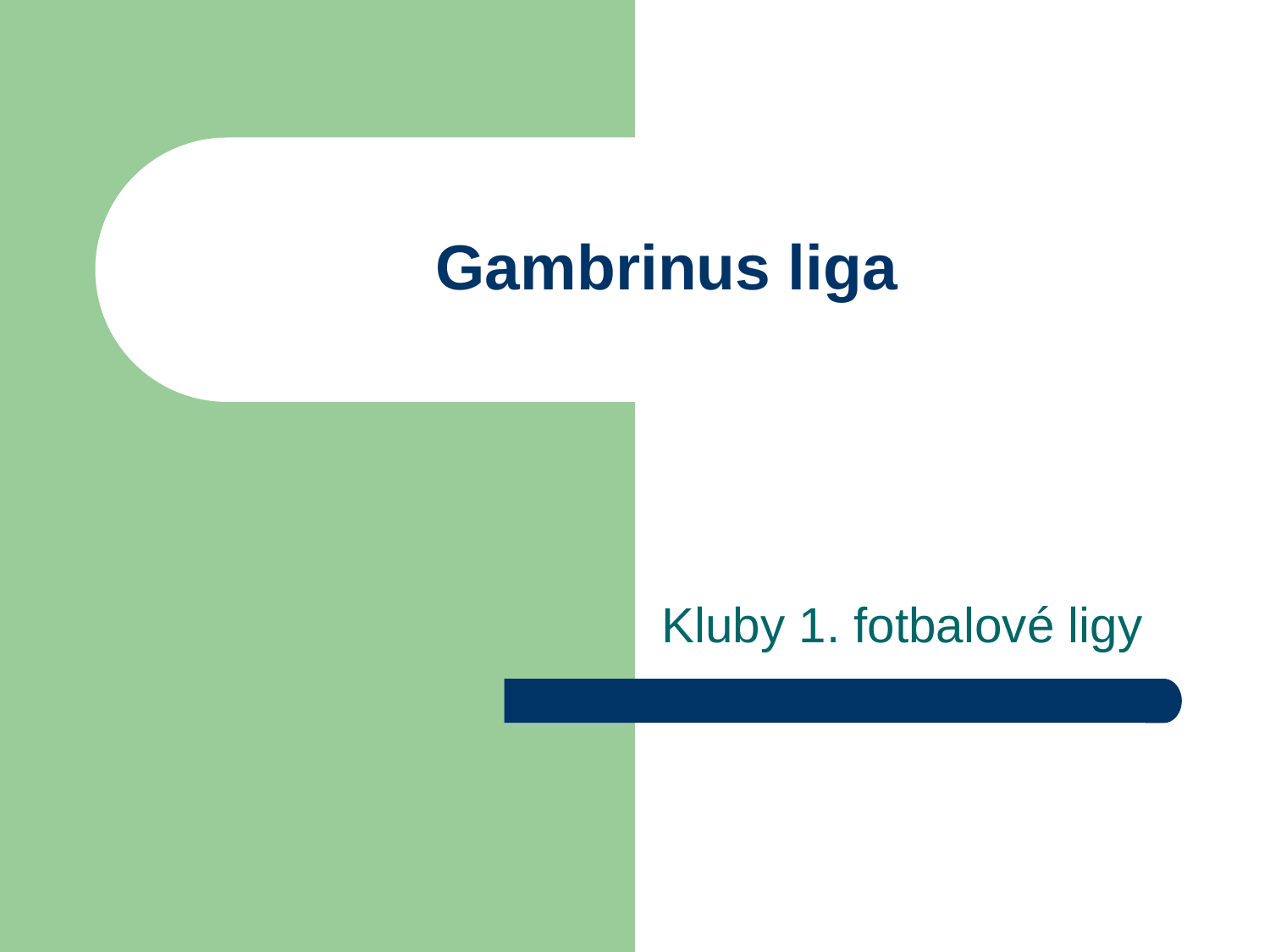

# Gambrinus liga
Kluby 1. fotbalové ligy